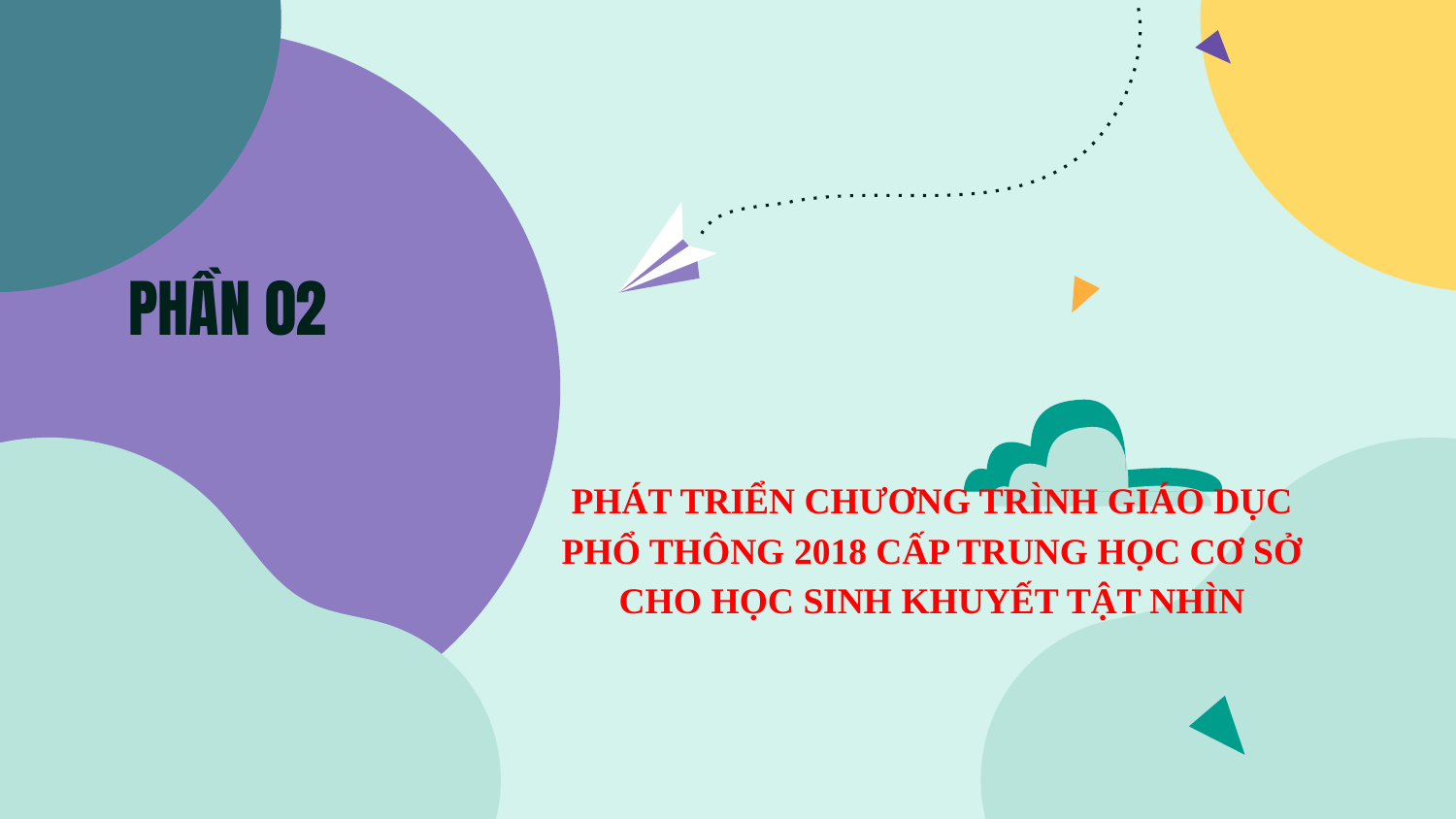

PHẦN 02

PHÁT TRIỂN CHƯƠNG TRÌNH GIÁO DỤC PHỔ THÔNG 2018 CẤP TRUNG HỌC CƠ SỞ CHO HỌC SINH KHUYẾT TẬT NHÌN